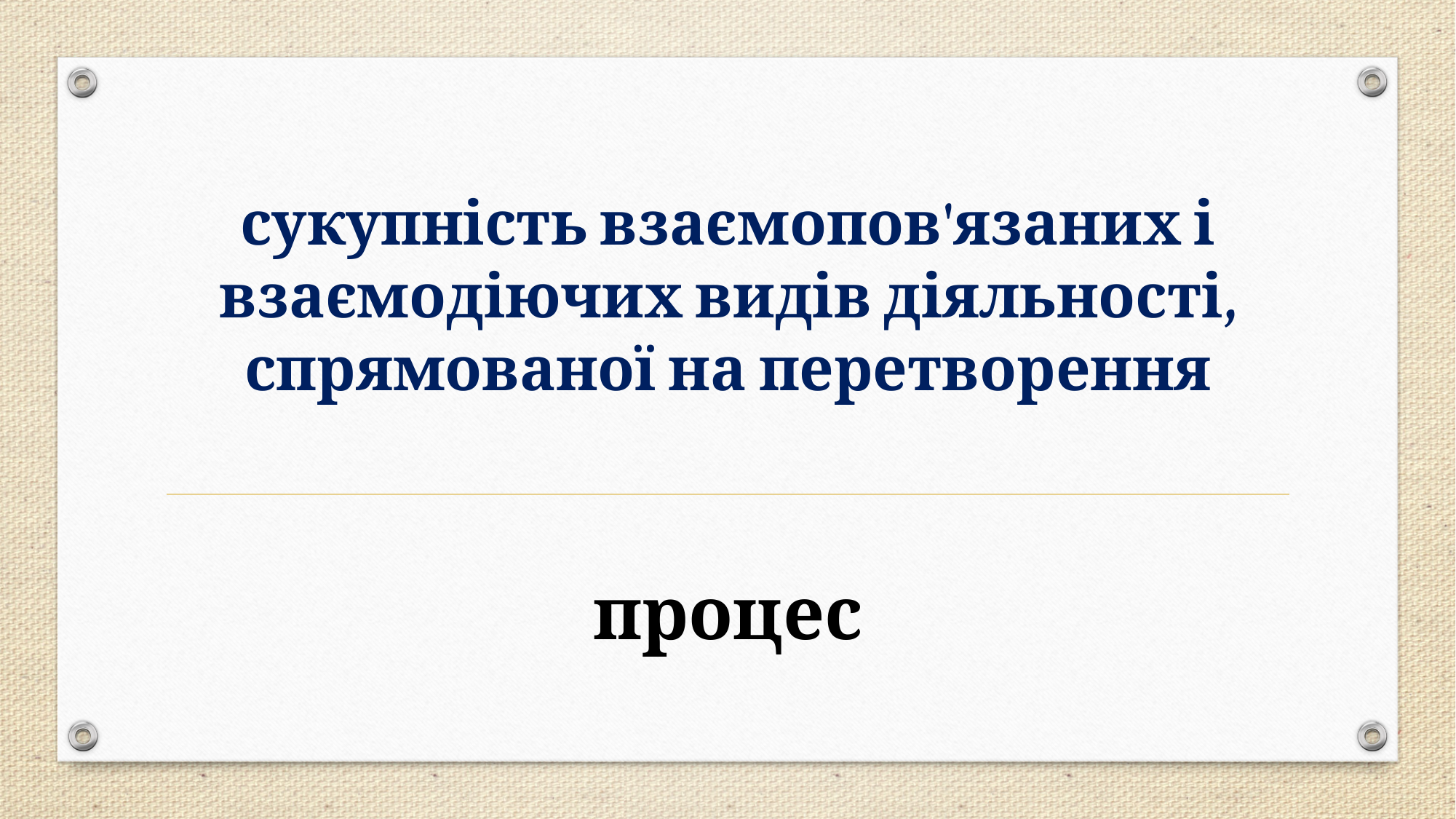

# сукупність взаємопов'язаних і взаємодіючих видів діяльності, спрямованої на перетворення
процес